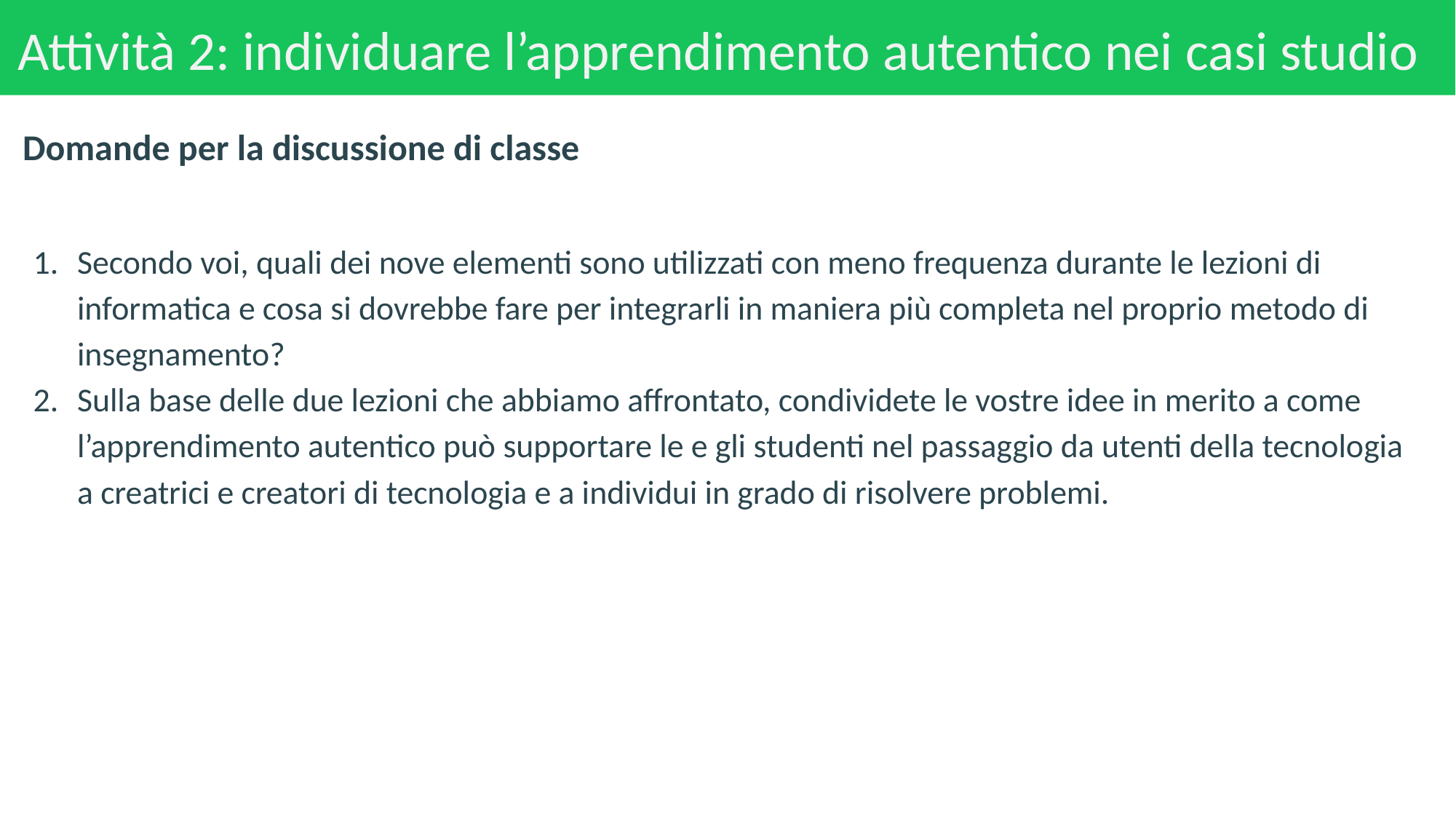

# Attività 2: individuare l’apprendimento autentico nei casi studio
Domande per la discussione di classe

Secondo voi, quali dei nove elementi sono utilizzati con meno frequenza durante le lezioni di informatica e cosa si dovrebbe fare per integrarli in maniera più completa nel proprio metodo di insegnamento?
Sulla base delle due lezioni che abbiamo affrontato, condividete le vostre idee in merito a come l’apprendimento autentico può supportare le e gli studenti nel passaggio da utenti della tecnologia a creatrici e creatori di tecnologia e a individui in grado di risolvere problemi.